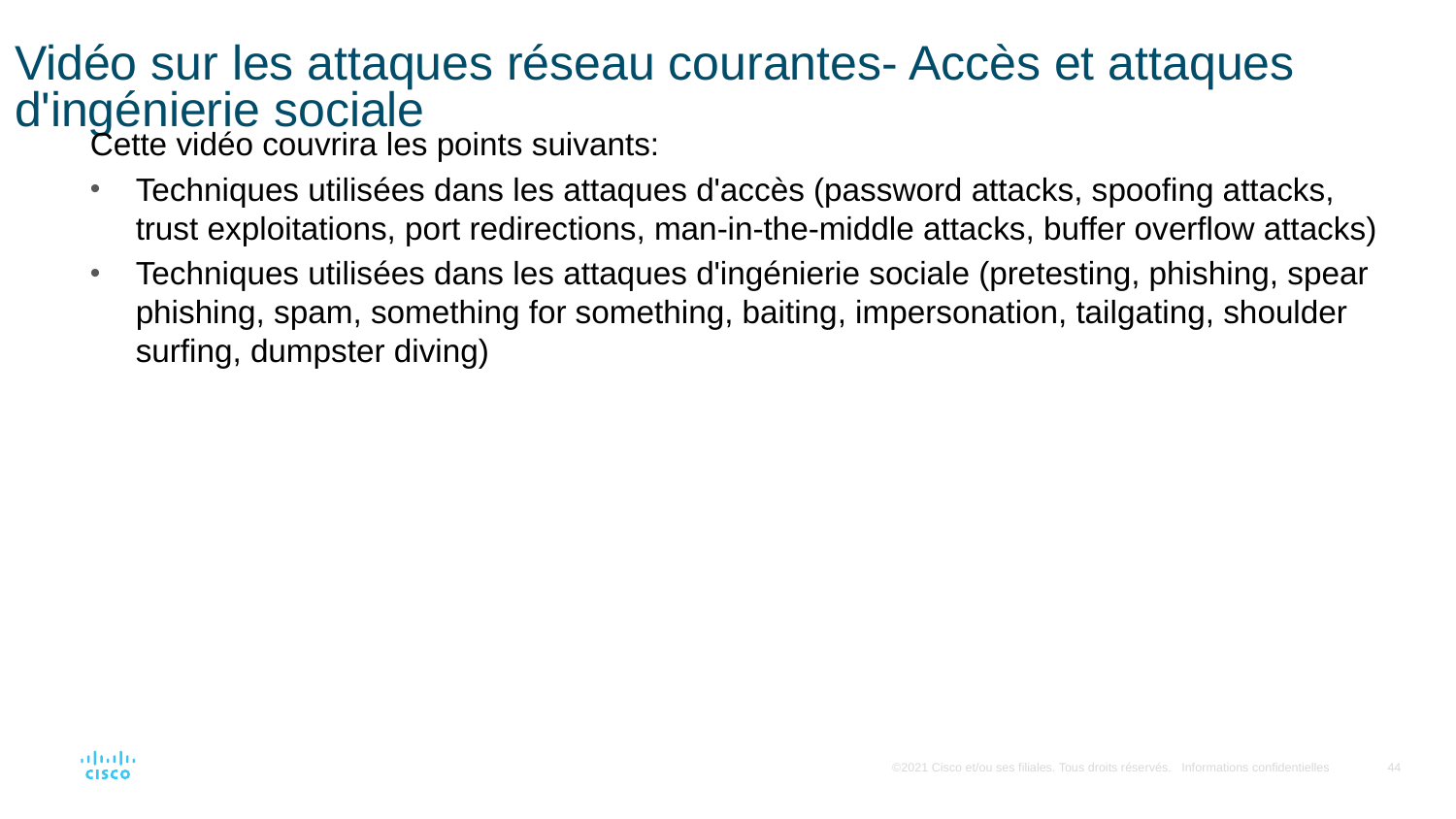

# Vidéo sur les attaques réseau courantes- Accès et attaques d'ingénierie sociale
Cette vidéo couvrira les points suivants:
Techniques utilisées dans les attaques d'accès (password attacks, spoofing attacks, trust exploitations, port redirections, man-in-the-middle attacks, buffer overflow attacks)
Techniques utilisées dans les attaques d'ingénierie sociale (pretesting, phishing, spear phishing, spam, something for something, baiting, impersonation, tailgating, shoulder surfing, dumpster diving)